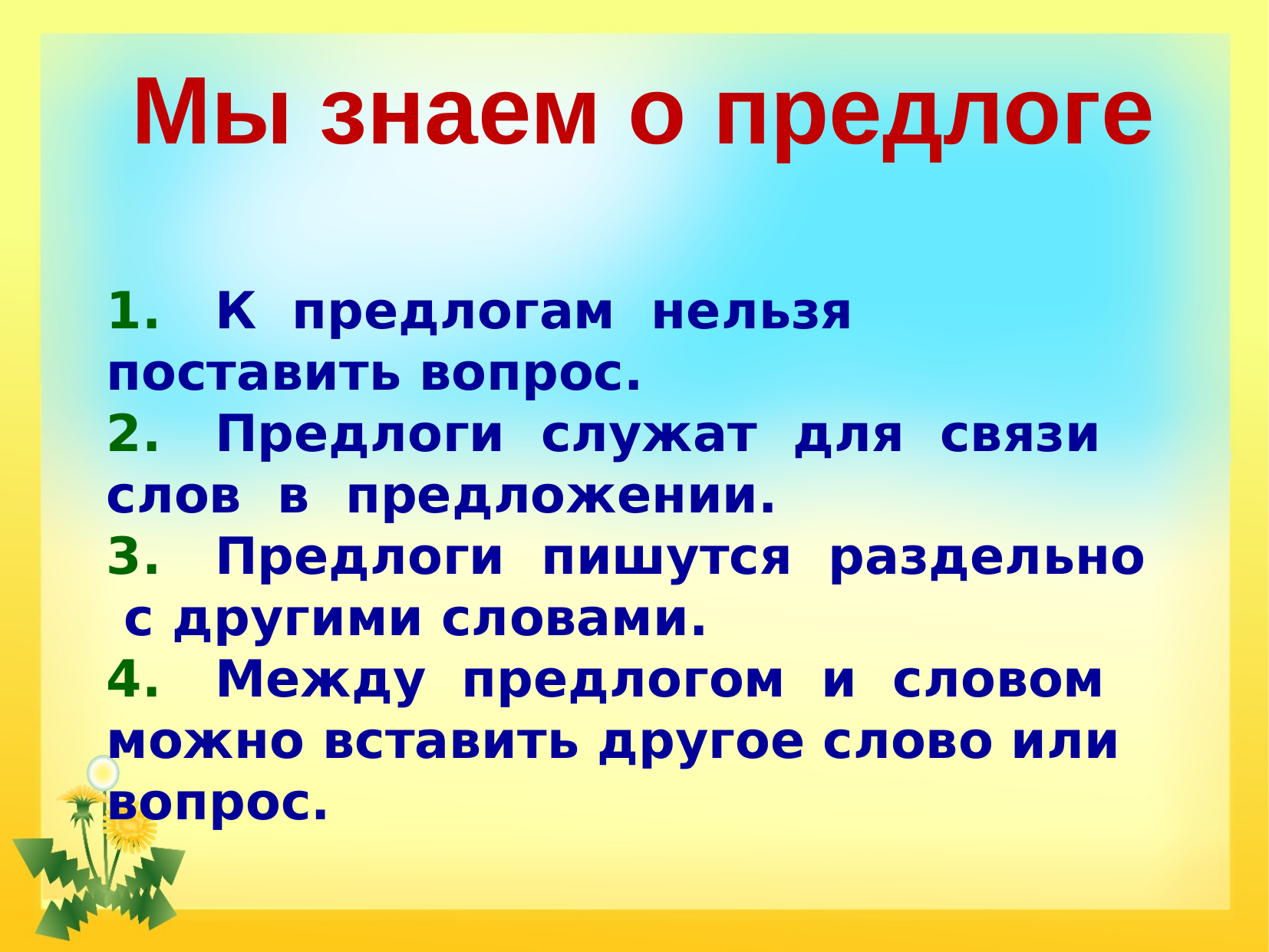

Мы знаем о предлоге

1.   К  предлогам  нельзя  поставить вопрос.
2.   Предлоги  служат  для  связи слов  в  предложении.
3.   Предлоги  пишутся  раздельно
 с другими словами.
4.   Между  предлогом  и  словом можно вставить другое слово или вопрос.